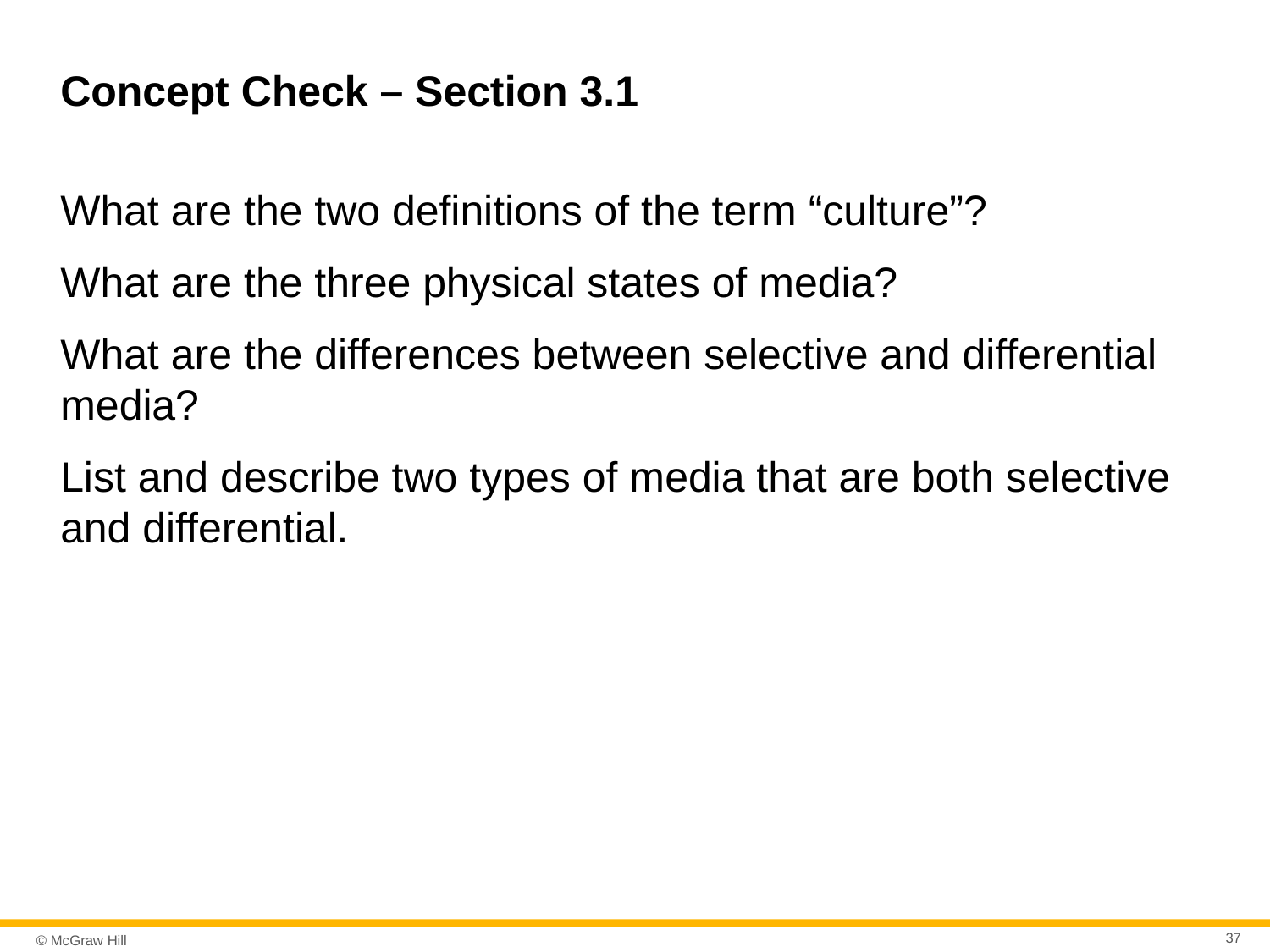

# Concept Check – Section 3.1
What are the two definitions of the term “culture”?
What are the three physical states of media?
What are the differences between selective and differential media?
List and describe two types of media that are both selective and differential.